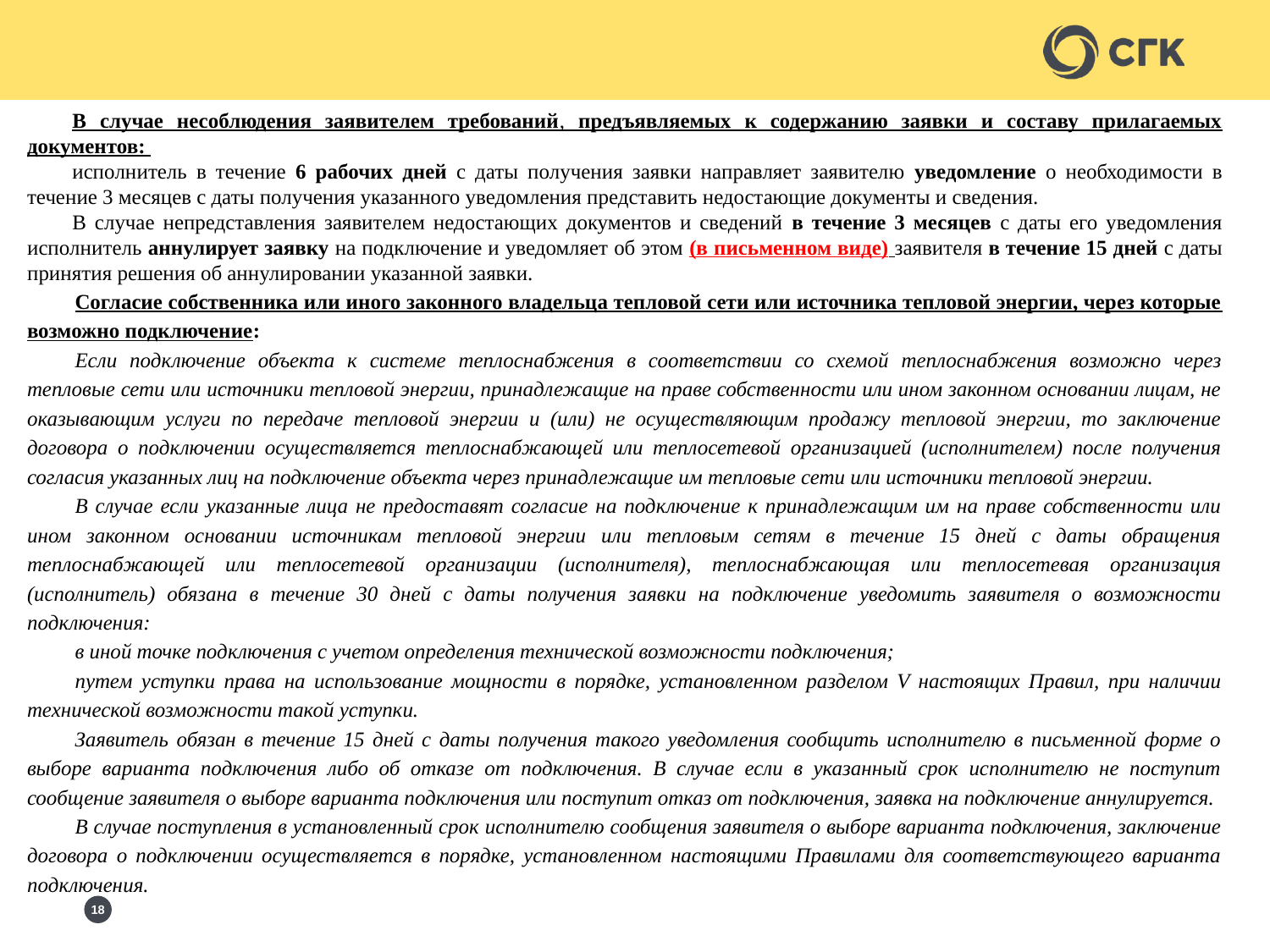

В случае несоблюдения заявителем требований, предъявляемых к содержанию заявки и составу прилагаемых документов:
исполнитель в течение 6 рабочих дней с даты получения заявки направляет заявителю уведомление о необходимости в течение 3 месяцев с даты получения указанного уведомления представить недостающие документы и сведения.
В случае непредставления заявителем недостающих документов и сведений в течение 3 месяцев с даты его уведомления исполнитель аннулирует заявку на подключение и уведомляет об этом (в письменном виде) заявителя в течение 15 дней с даты принятия решения об аннулировании указанной заявки.
Согласие собственника или иного законного владельца тепловой сети или источника тепловой энергии, через которые возможно подключение:
Если подключение объекта к системе теплоснабжения в соответствии со схемой теплоснабжения возможно через тепловые сети или источники тепловой энергии, принадлежащие на праве собственности или ином законном основании лицам, не оказывающим услуги по передаче тепловой энергии и (или) не осуществляющим продажу тепловой энергии, то заключение договора о подключении осуществляется теплоснабжающей или теплосетевой организацией (исполнителем) после получения согласия указанных лиц на подключение объекта через принадлежащие им тепловые сети или источники тепловой энергии.
В случае если указанные лица не предоставят согласие на подключение к принадлежащим им на праве собственности или ином законном основании источникам тепловой энергии или тепловым сетям в течение 15 дней с даты обращения теплоснабжающей или теплосетевой организации (исполнителя), теплоснабжающая или теплосетевая организация (исполнитель) обязана в течение 30 дней с даты получения заявки на подключение уведомить заявителя о возможности подключения:
в иной точке подключения с учетом определения технической возможности подключения;
путем уступки права на использование мощности в порядке, установленном разделом V настоящих Правил, при наличии технической возможности такой уступки.
Заявитель обязан в течение 15 дней с даты получения такого уведомления сообщить исполнителю в письменной форме о выборе варианта подключения либо об отказе от подключения. В случае если в указанный срок исполнителю не поступит сообщение заявителя о выборе варианта подключения или поступит отказ от подключения, заявка на подключение аннулируется.
В случае поступления в установленный срок исполнителю сообщения заявителя о выборе варианта подключения, заключение договора о подключении осуществляется в порядке, установленном настоящими Правилами для соответствующего варианта подключения.